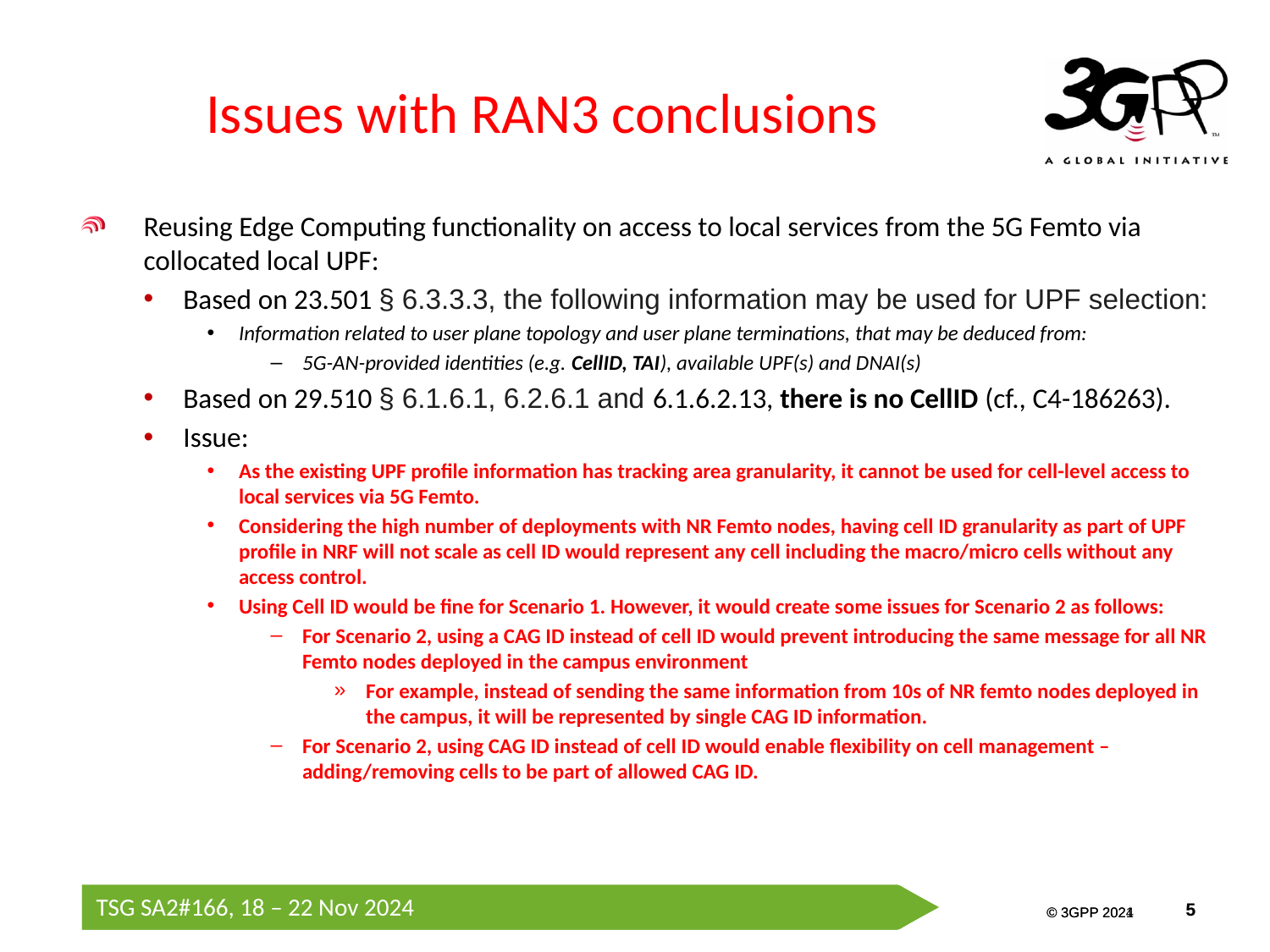

# Issues with RAN3 conclusions
Reusing Edge Computing functionality on access to local services from the 5G Femto via collocated local UPF:
Based on 23.501 § 6.3.3.3, the following information may be used for UPF selection:
Information related to user plane topology and user plane terminations, that may be deduced from:
5G-AN-provided identities (e.g. CellID, TAI), available UPF(s) and DNAI(s)
Based on 29.510 § 6.1.6.1, 6.2.6.1 and 6.1.6.2.13, there is no CellID (cf., C4-186263).
Issue:
As the existing UPF profile information has tracking area granularity, it cannot be used for cell-level access to local services via 5G Femto.
Considering the high number of deployments with NR Femto nodes, having cell ID granularity as part of UPF profile in NRF will not scale as cell ID would represent any cell including the macro/micro cells without any access control.
Using Cell ID would be fine for Scenario 1. However, it would create some issues for Scenario 2 as follows:
For Scenario 2, using a CAG ID instead of cell ID would prevent introducing the same message for all NR Femto nodes deployed in the campus environment
For example, instead of sending the same information from 10s of NR femto nodes deployed in the campus, it will be represented by single CAG ID information.
For Scenario 2, using CAG ID instead of cell ID would enable flexibility on cell management – adding/removing cells to be part of allowed CAG ID.

TSG SA2#166, 18 – 22 Nov 2024